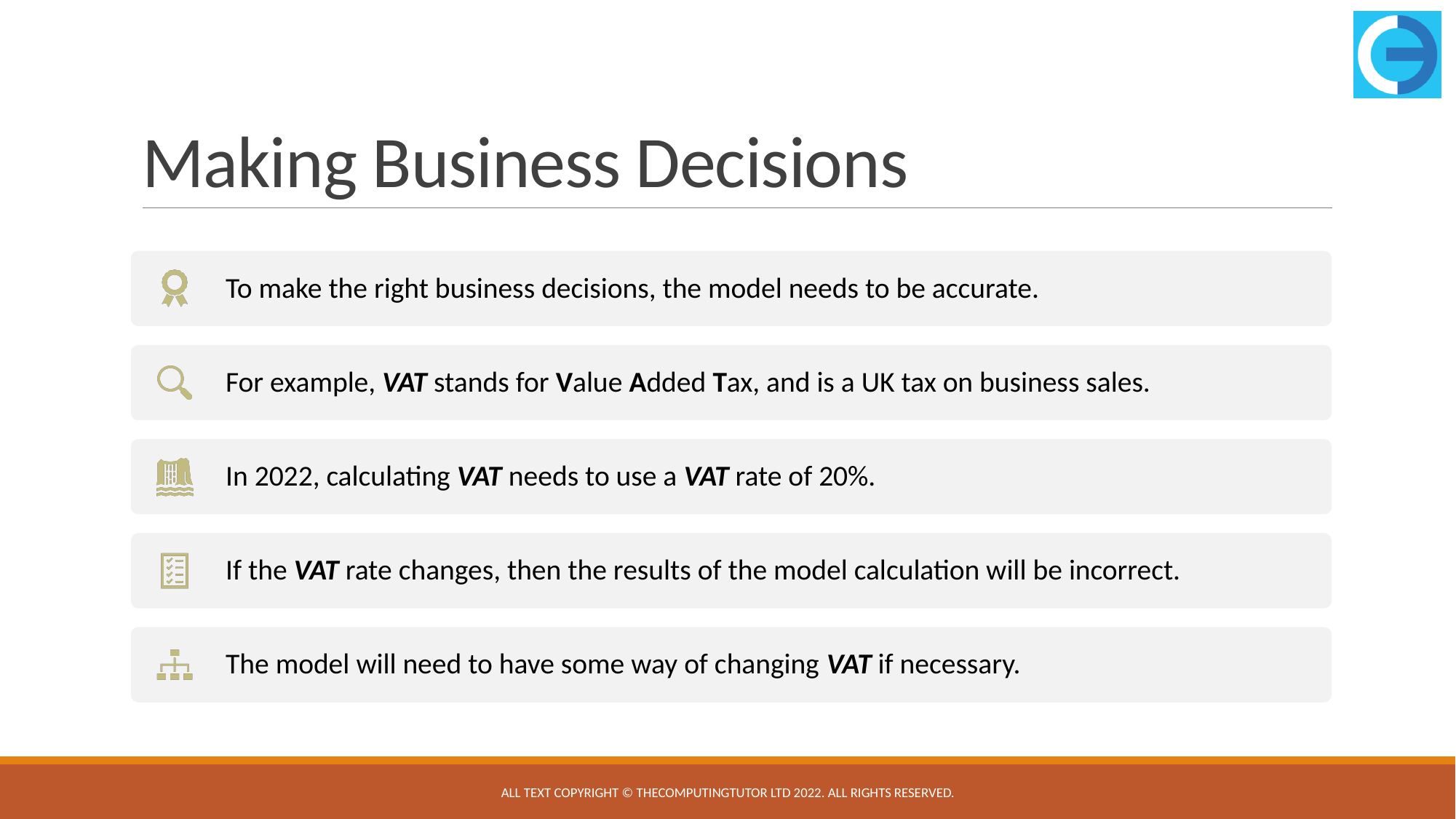

# Making Business Decisions
To make the right business decisions, the model needs to be accurate.
For example, VAT stands for Value Added Tax, and is a UK tax on business sales.
In 2022, calculating VAT needs to use a VAT rate of 20%.
If the VAT rate changes, then the results of the model calculation will be incorrect.
The model will need to have some way of changing VAT if necessary.
All text copyright © TheComputingTutor Ltd 2022. All rights Reserved.